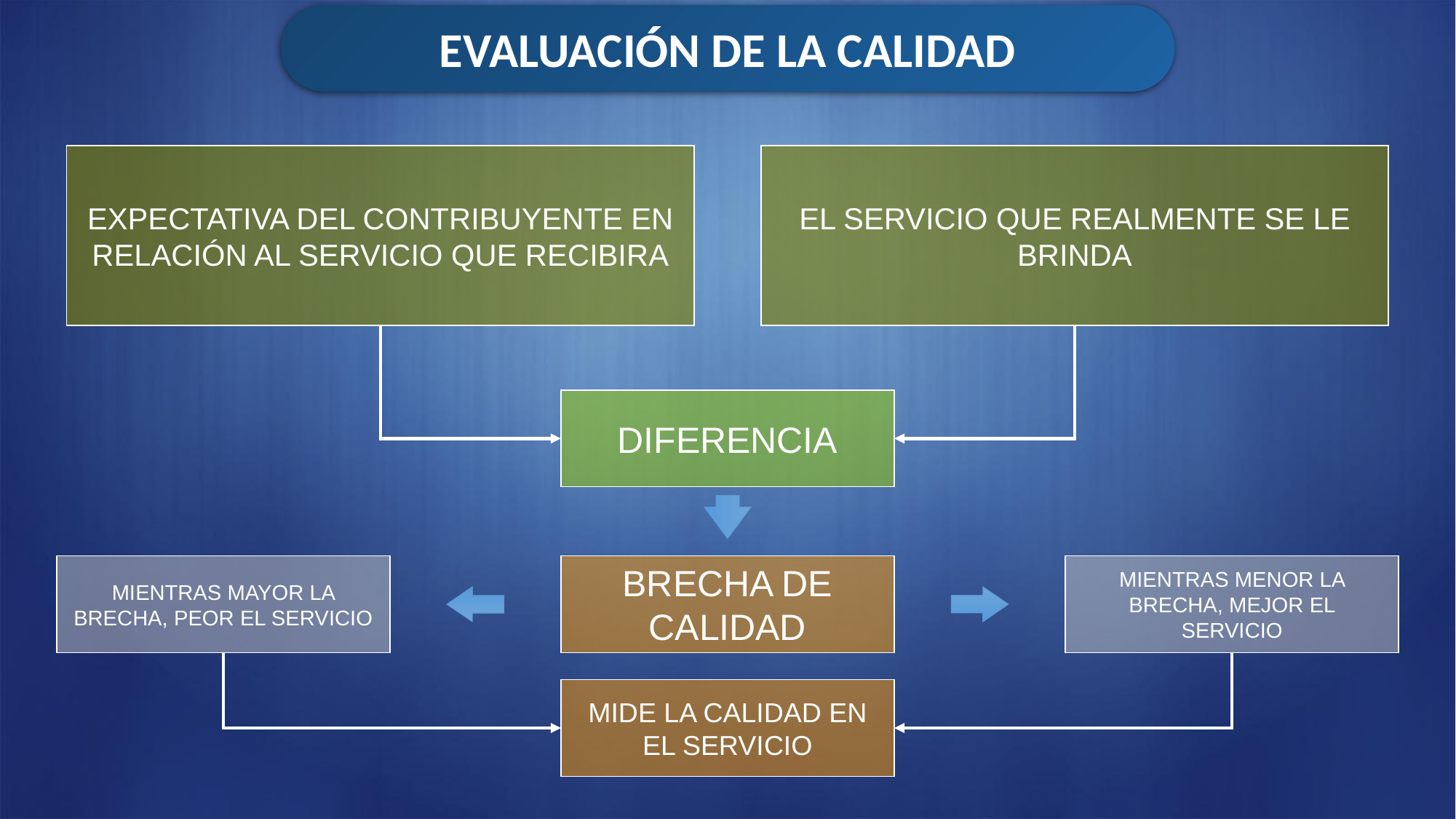

EVALUACIÓN DE LA CALIDAD
EXPECTATIVA DEL CONTRIBUYENTE EN RELACIÓN AL SERVICIO QUE RECIBIRA
EL SERVICIO QUE REALMENTE SE LE BRINDA
DIFERENCIA

MIENTRAS MAYOR LA BRECHA, PEOR EL SERVICIO
BRECHA DE CALIDAD
MIENTRAS MENOR LA BRECHA, MEJOR EL SERVICIO

MIDE LA CALIDAD EN EL SERVICIO